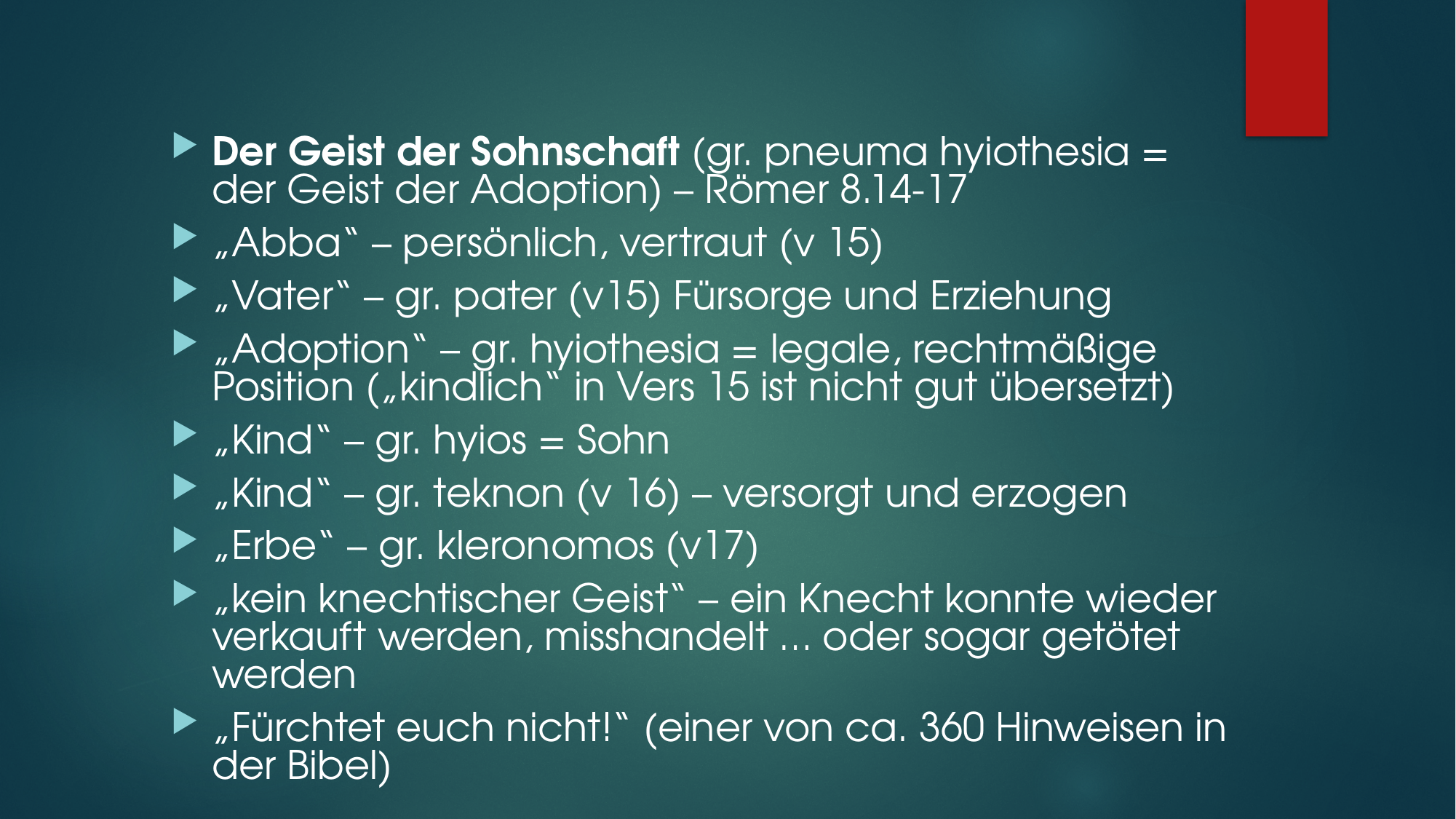

#
Der Geist der Sohnschaft (gr. pneuma hyiothesia = der Geist der Adoption) – Römer 8.14-17
„Abba“ – persönlich, vertraut (v 15)
„Vater“ – gr. pater (v15) Fürsorge und Erziehung
„Adoption“ – gr. hyiothesia = legale, rechtmäßige Position („kindlich“ in Vers 15 ist nicht gut übersetzt)
„Kind“ – gr. hyios = Sohn
„Kind“ – gr. teknon (v 16) – versorgt und erzogen
„Erbe“ – gr. kleronomos (v17)
„kein knechtischer Geist“ – ein Knecht konnte wieder verkauft werden, misshandelt … oder sogar getötet werden
„Fürchtet euch nicht!“ (einer von ca. 360 Hinweisen in der Bibel)